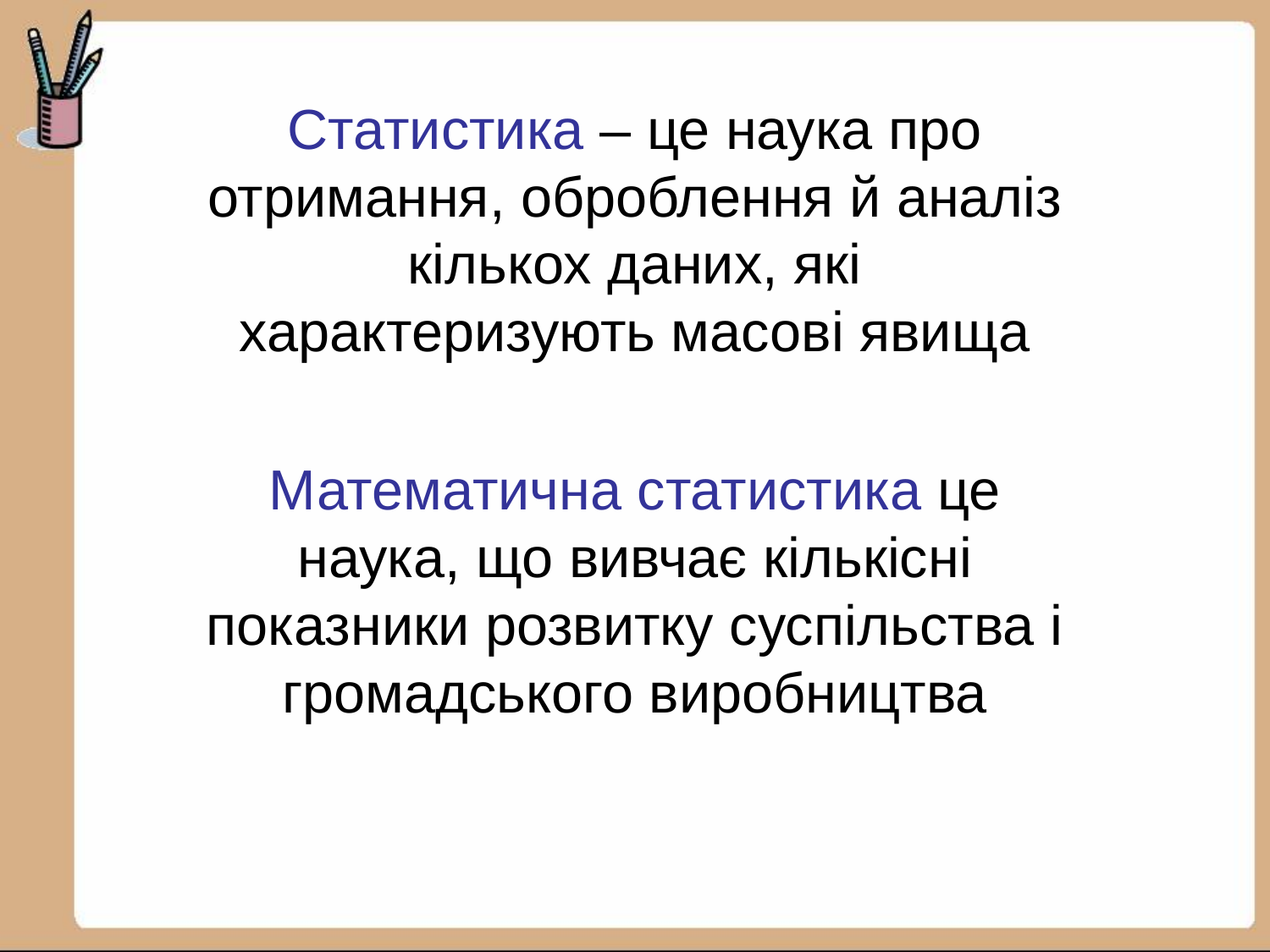

Статистика – це наука про отримання, оброблення й аналіз кількох даних, які характеризують масові явища

Математична статистика це наука, що вивчає кількісні показники розвитку суспільства і громадського виробництва